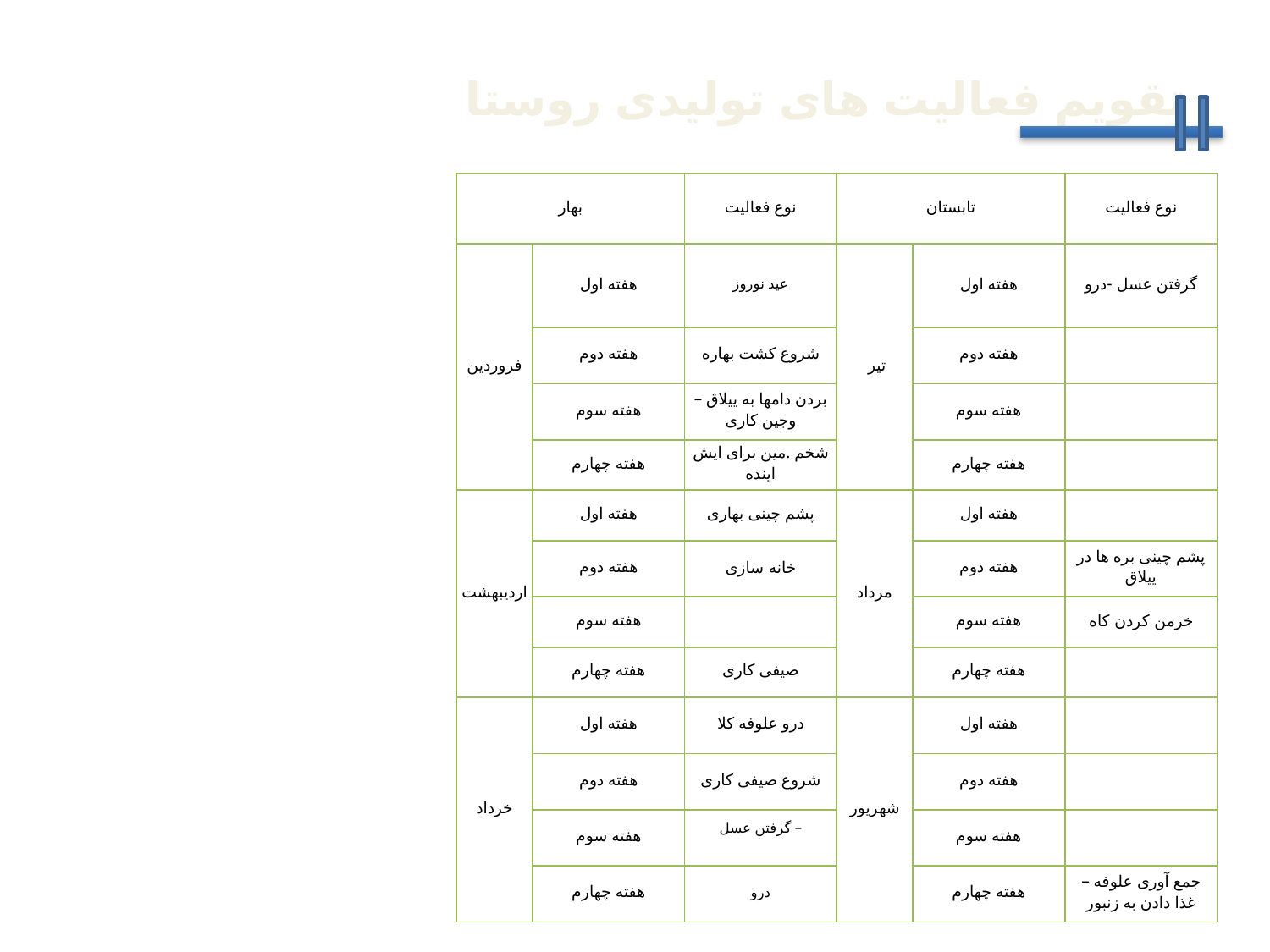

تقویم فعالیت های تولیدی روستا

| بهار |  | نوع فعالیت | تابستان |  | نوع فعالیت |
| --- | --- | --- | --- | --- | --- |
| فروردین | هفته اول | عید نوروز | تیر | هفته اول | گرفتن عسل -درو |
|  | هفته دوم | شروع کشت بهاره |  | هفته دوم |  |
|  | هفته سوم | بردن دامها به ییلاق – وجین کاری |  | هفته سوم |  |
|  | هفته چهارم | شخم .مین برای ایش اینده |  | هفته چهارم |  |
| اردیبهشت | هفته اول | پشم چینی بهاری | مرداد | هفته اول |  |
|  | هفته دوم | خانه سازی |  | هفته دوم | پشم چینی بره ها در ییلاق |
|  | هفته سوم |  |  | هفته سوم | خرمن کردن کاه |
|  | هفته چهارم | صیفی کاری |  | هفته چهارم |  |
| خرداد | هفته اول | درو علوفه کلا | شهریور | هفته اول |  |
|  | هفته دوم | شروع صیفی کاری |  | هفته دوم |  |
|  | هفته سوم | – گرفتن عسل |  | هفته سوم |  |
|  | هفته چهارم | درو |  | هفته چهارم | جمع آوری علوفه – غذا دادن به زنبور |